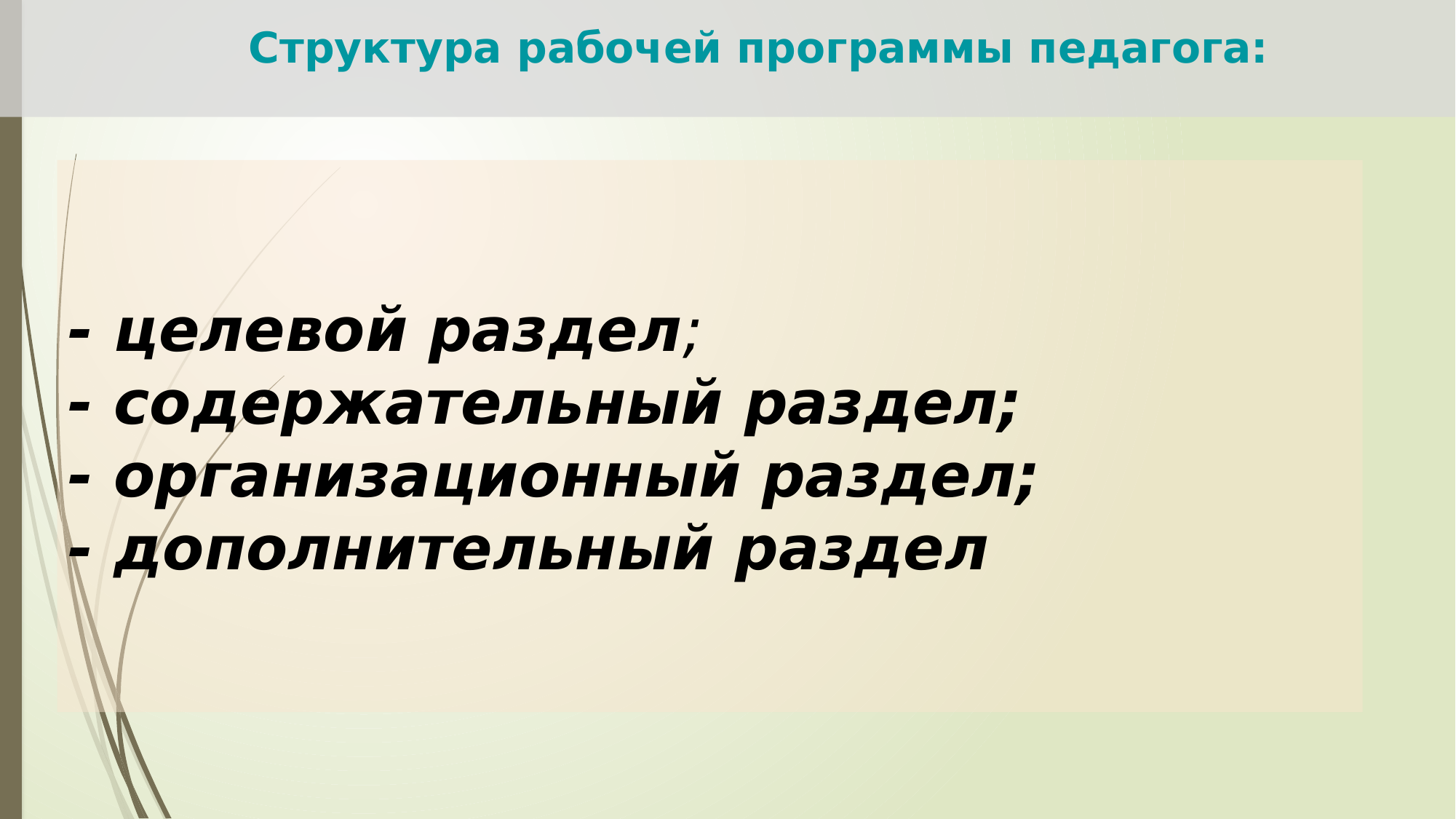

Структура рабочей программы педагога:

- целевой раздел;
- содержательный раздел;
- организационный раздел;
- дополнительный раздел